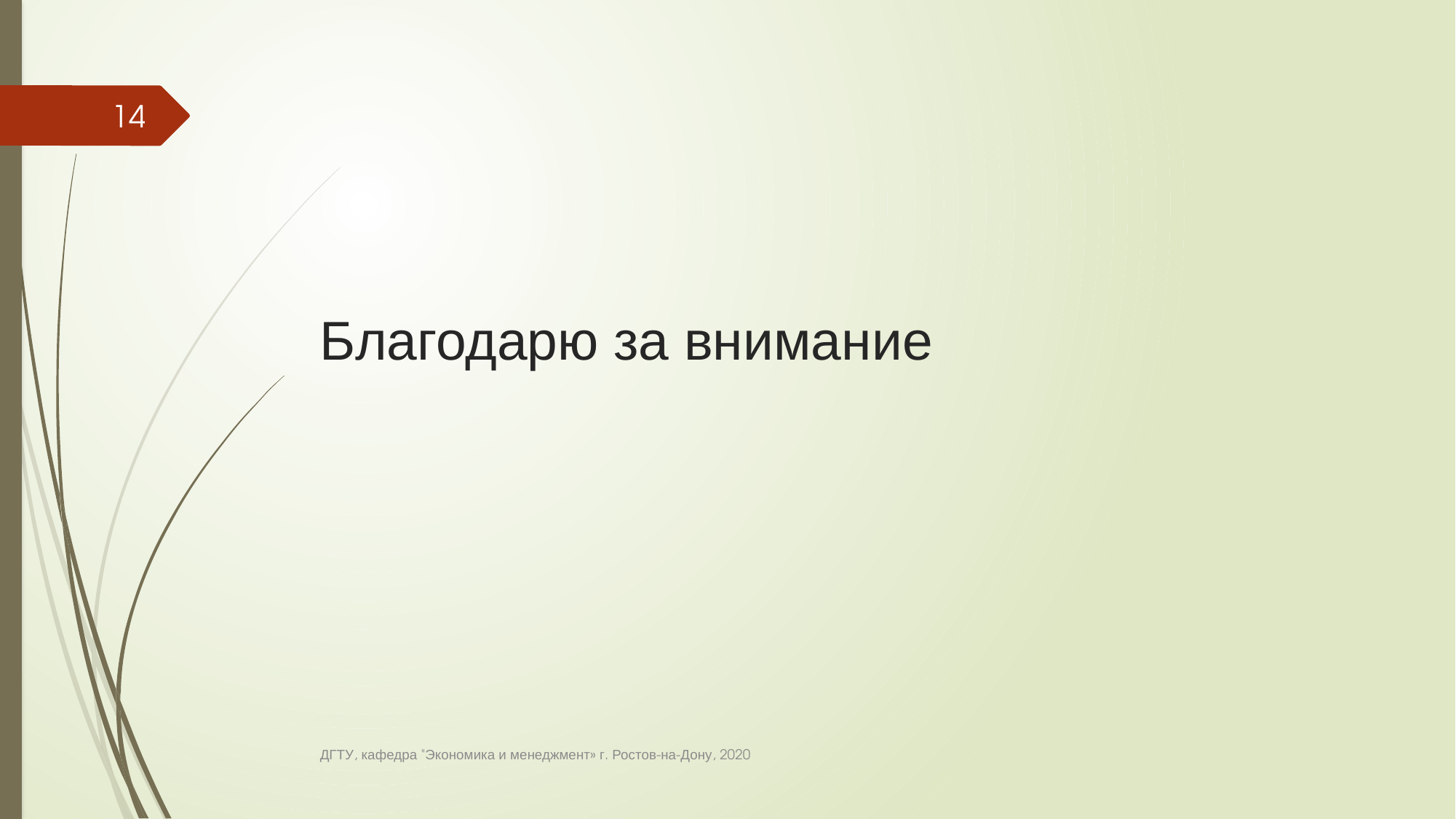

14
Благодарю за внимание
ДГТУ, кафедра "Экономика и менеджмент» г. Ростов-на-Дону, 2020